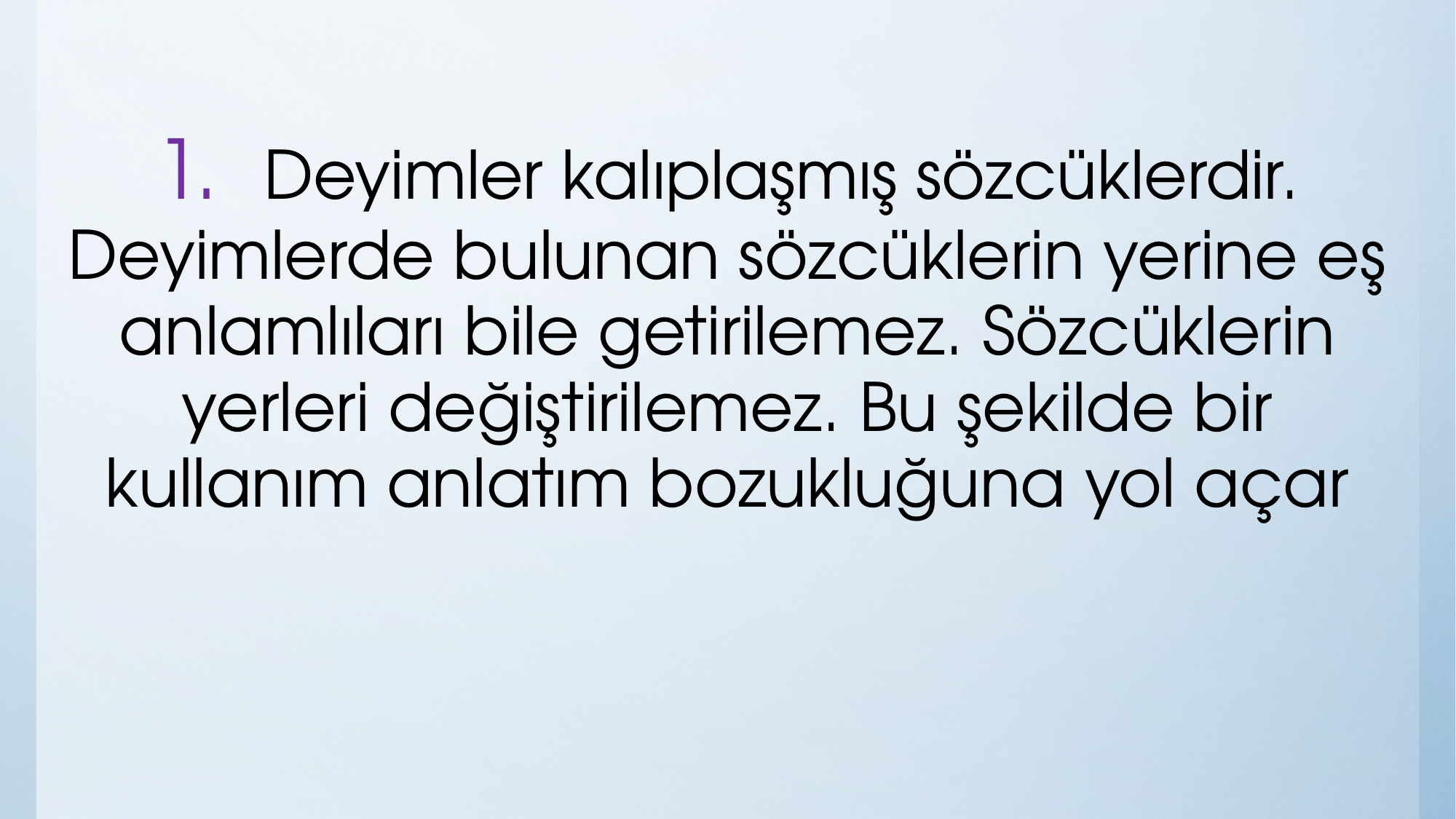

1.  Deyimler kalıplaşmış sözcüklerdir. Deyimlerde bulunan sözcüklerin yerine eş anlamlıları bile getirilemez. Sözcüklerin yerleri değiştirilemez. Bu şekilde bir kullanım anlatım bozukluğuna yol açar
#